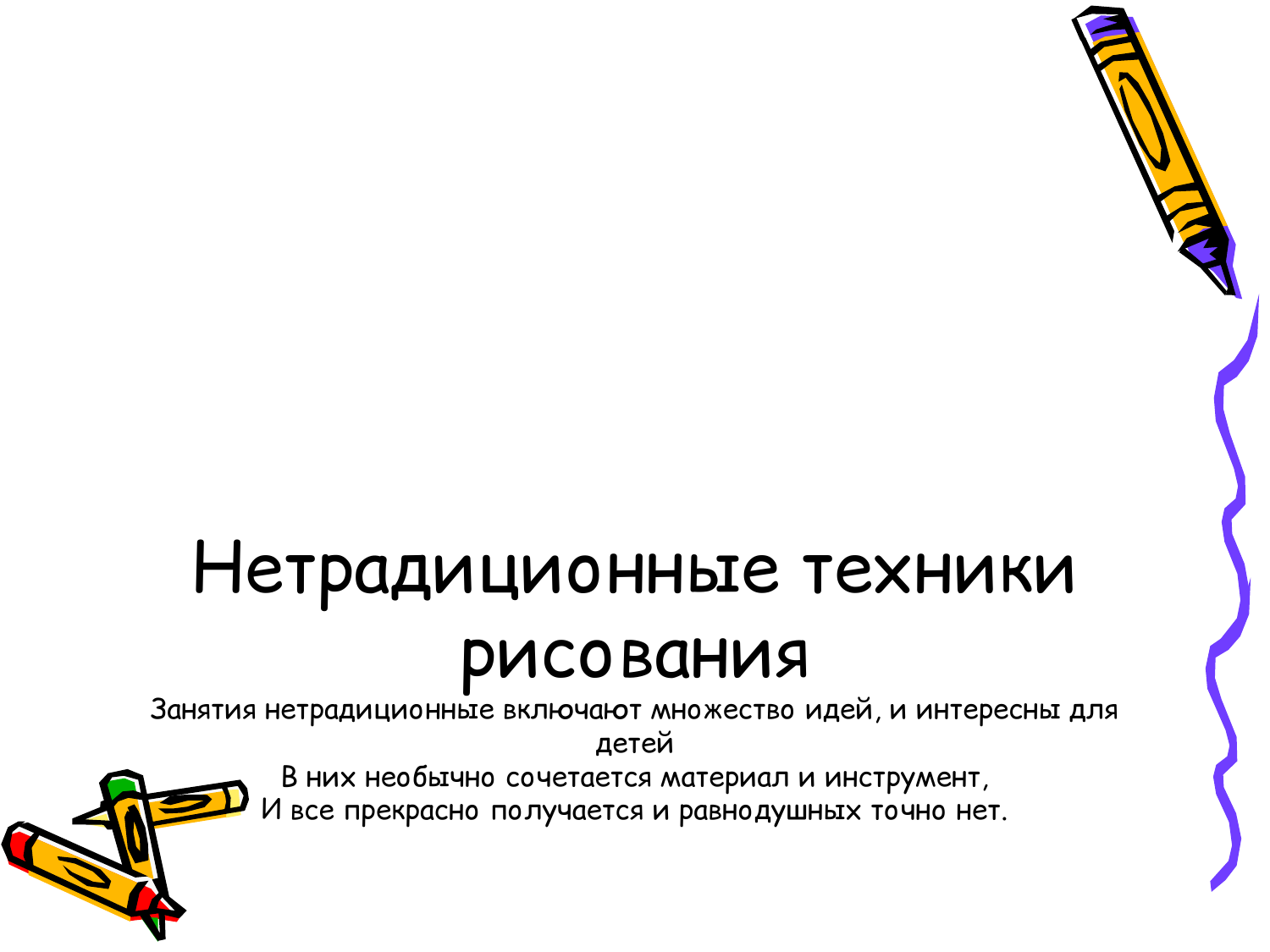

# Нетрадиционные техники рисования Занятия нетрадиционные включают множество идей, и интересны для детей В них необычно сочетается материал и инструмент, И все прекрасно получается и равнодушных точно нет.